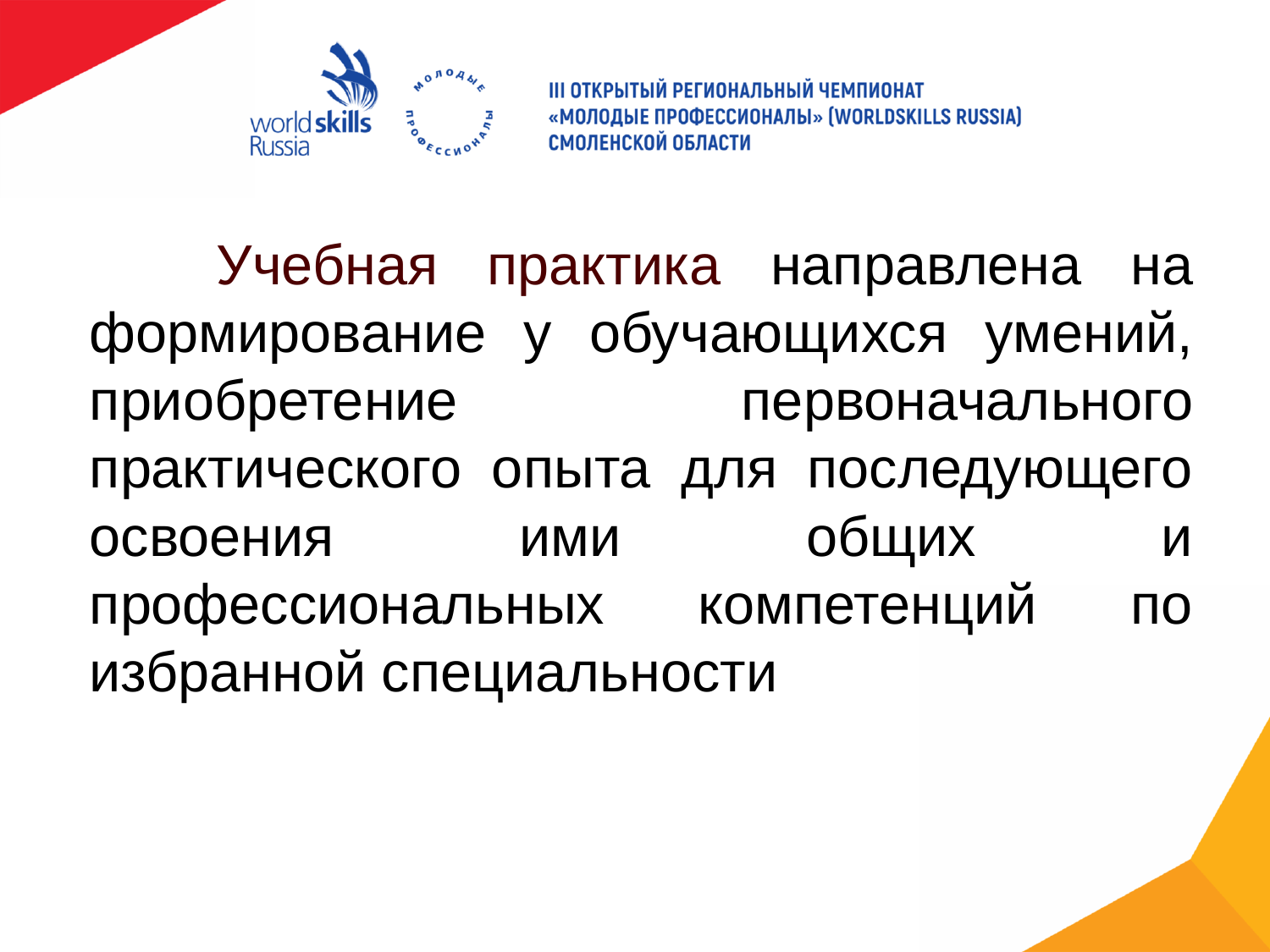

Учебная практика направлена на формирование у обучающихся умений, приобретение первоначального практического опыта для последующего освоения ими общих и профессиональных компетенций по избранной специальности